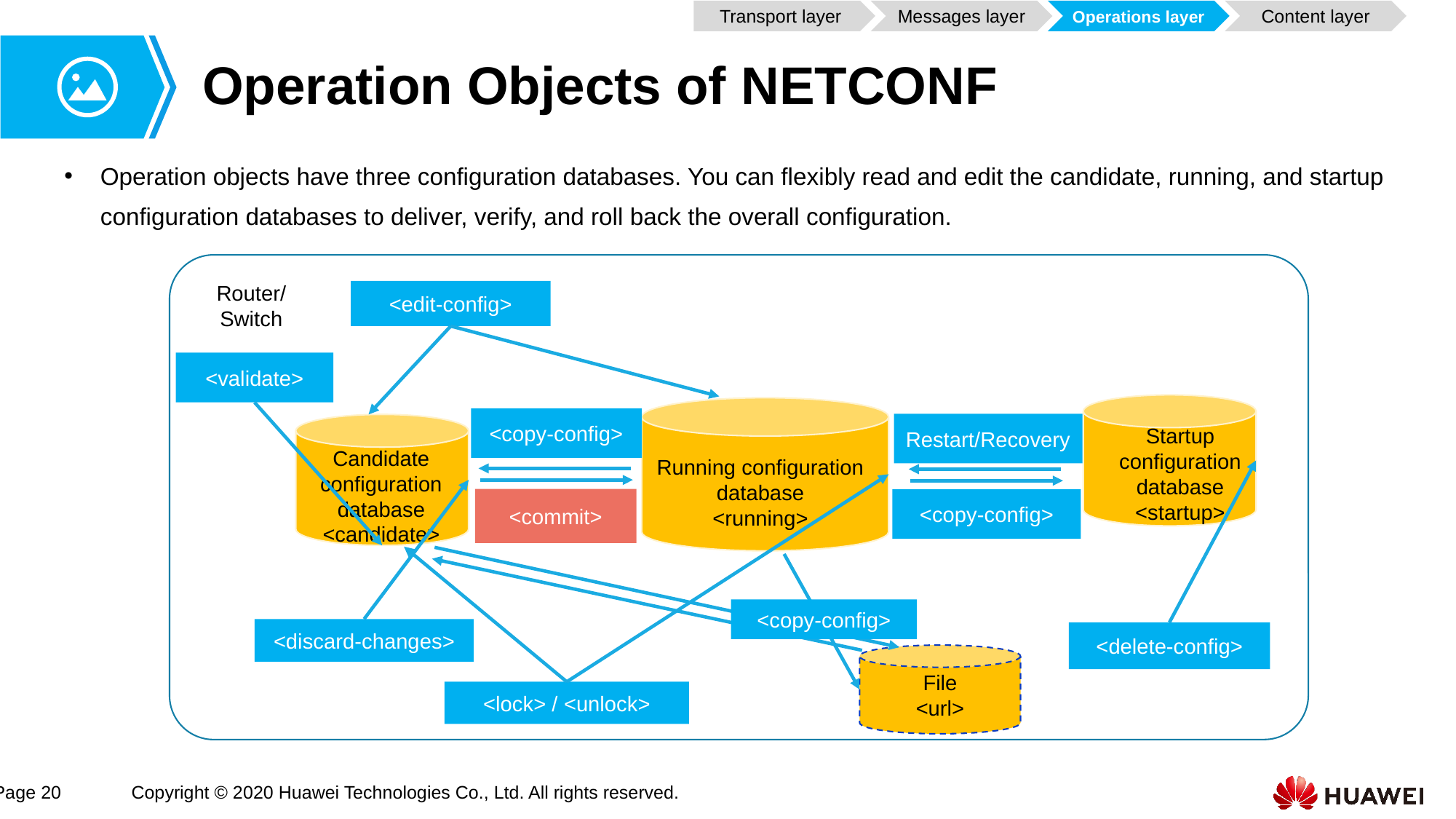

Transport layer
Messages layer
Operations layer
Content layer
# Operation Objects of NETCONF
Operation objects have three configuration databases. You can flexibly read and edit the candidate, running, and startup configuration databases to deliver, verify, and roll back the overall configuration.

Router/
Switch
<edit-config>
<validate>

<copy-config>
Restart/Recovery

Startup configuration database
<startup>
Running configuration database
<running>
Candidate configuration database
<candidate>
<commit>
<copy-config>
<copy-config>
<discard-changes>
<delete-config>
File
<url>
<lock> / <unlock>